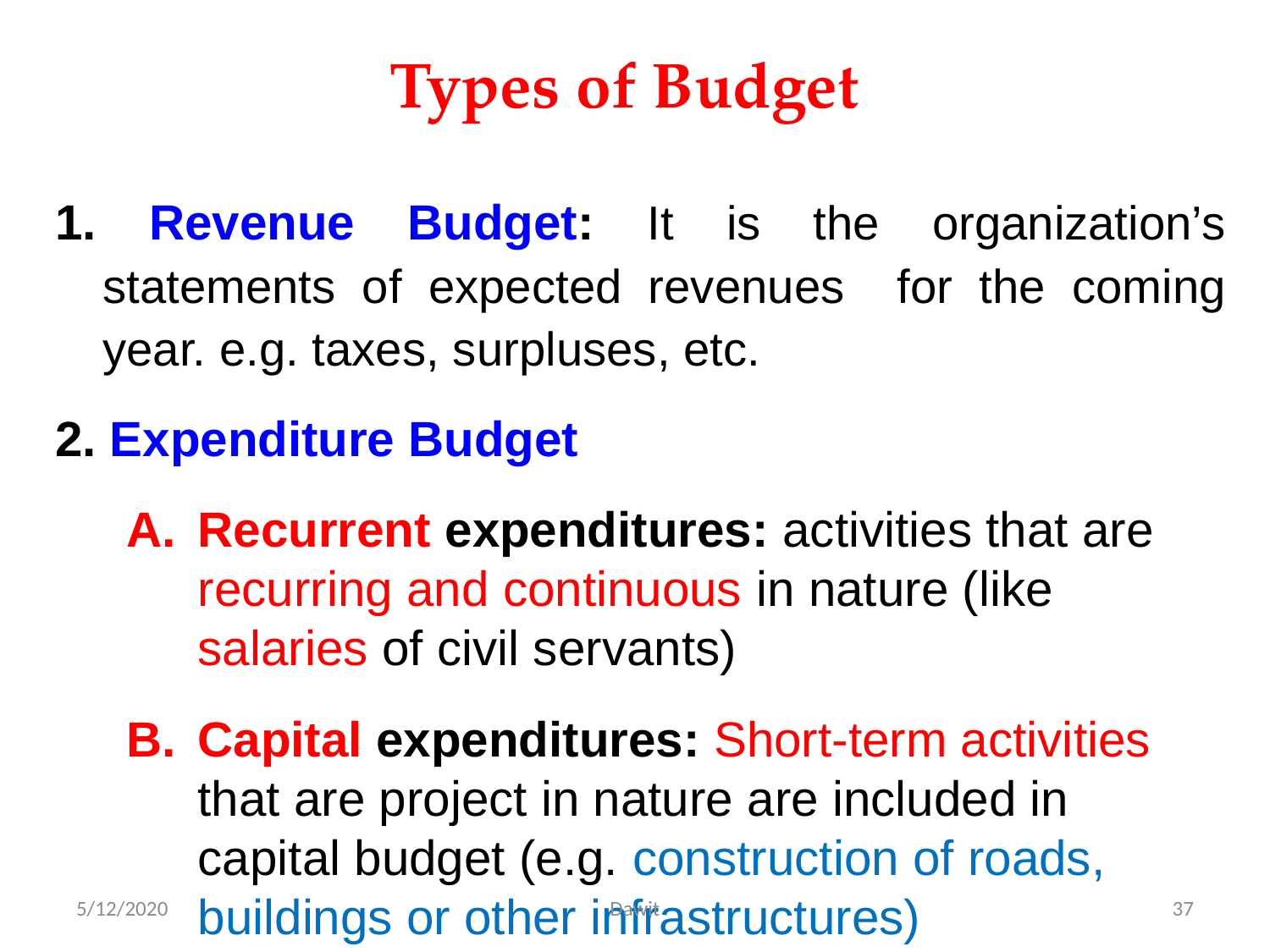

# Types of Budget

1. Revenue Budget: It is the organization’s statements of expected revenues  for the coming year. e.g. taxes, surpluses, etc.
2. Expenditure Budget
Recurrent expenditures: activities that are recurring and continuous in nature (like salaries of civil servants)
Capital expenditures: Short-term activities that are project in nature are included in capital budget (e.g. construction of roads, buildings or other infrastructures)

5/12/2020
Dawit
37